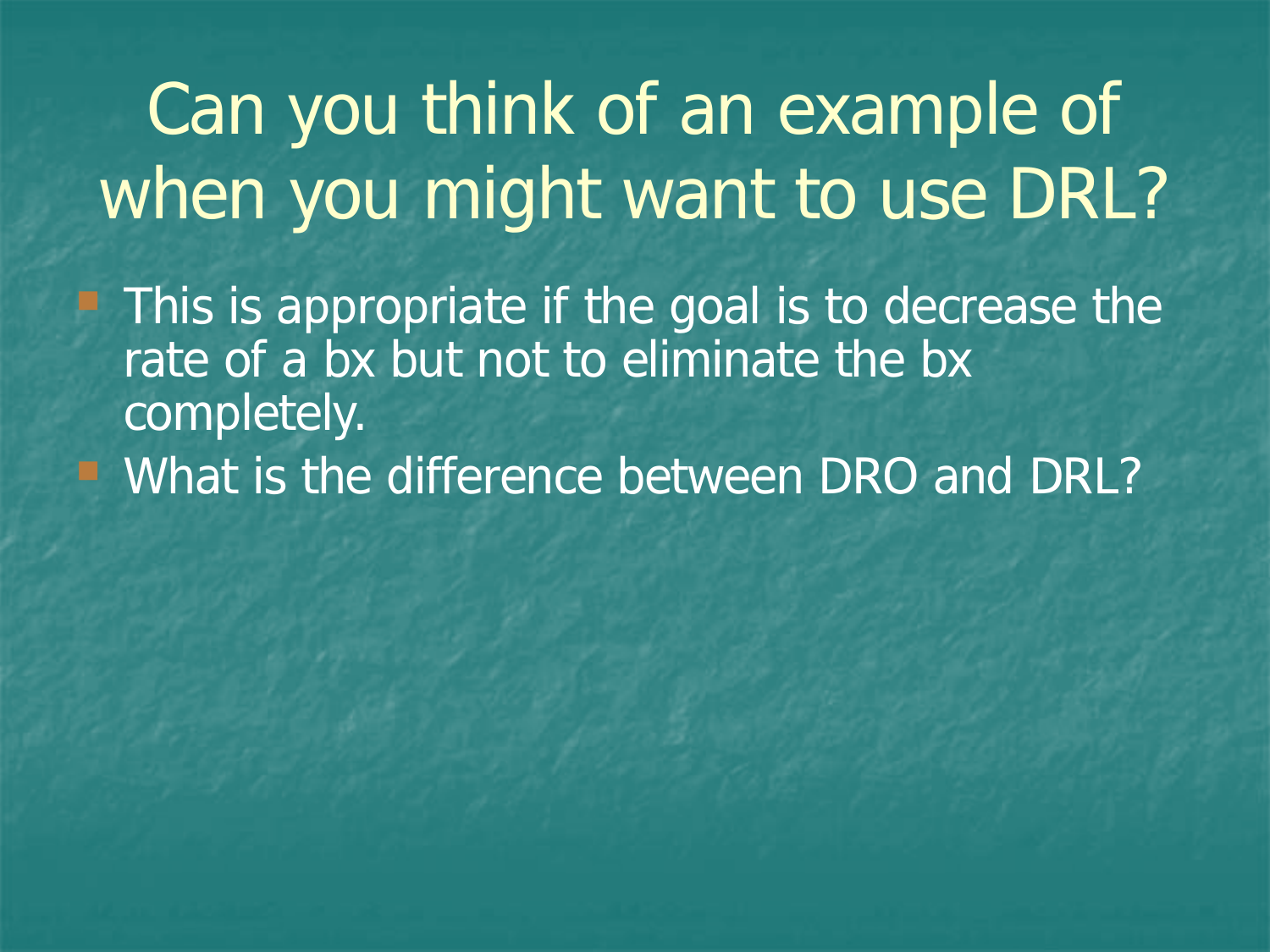

# Can you think of an example of when you might want to use DRL?
This is appropriate if the goal is to decrease the rate of a bx but not to eliminate the bx completely.
What is the difference between DRO and DRL?